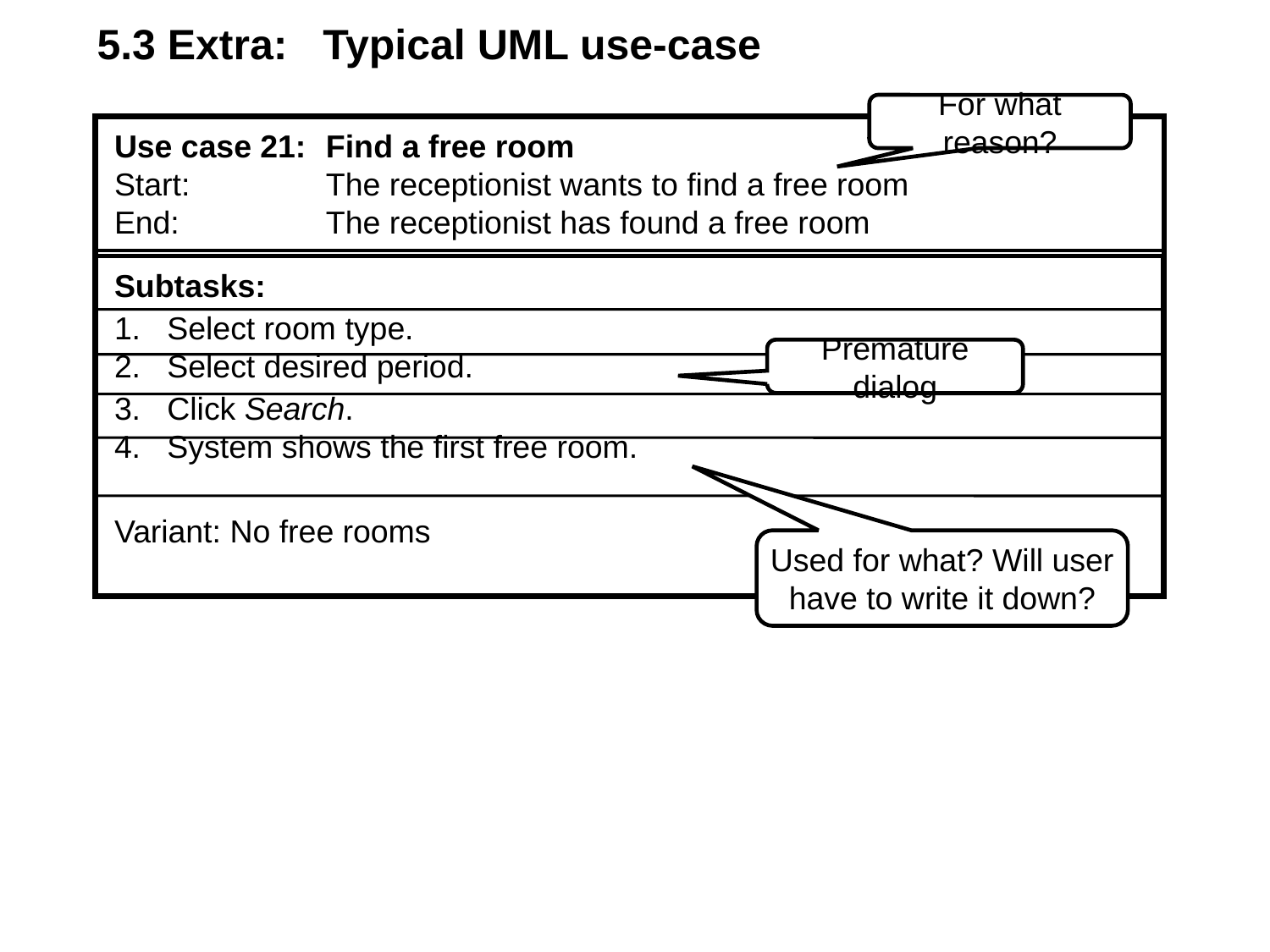

5.3 Extra:   Typical UML use-case
For what reason?
Used for what? Will user
have to write it down?
Use case 21:	Find a free room
Start:	The receptionist wants to find a free room
End:	The receptionist has found a free room

Subtasks:
1.	Select room type.
2.	Select desired period.
3.	Click Search.
4.	System shows the first free room.

Variant: No free rooms

Premature dialog